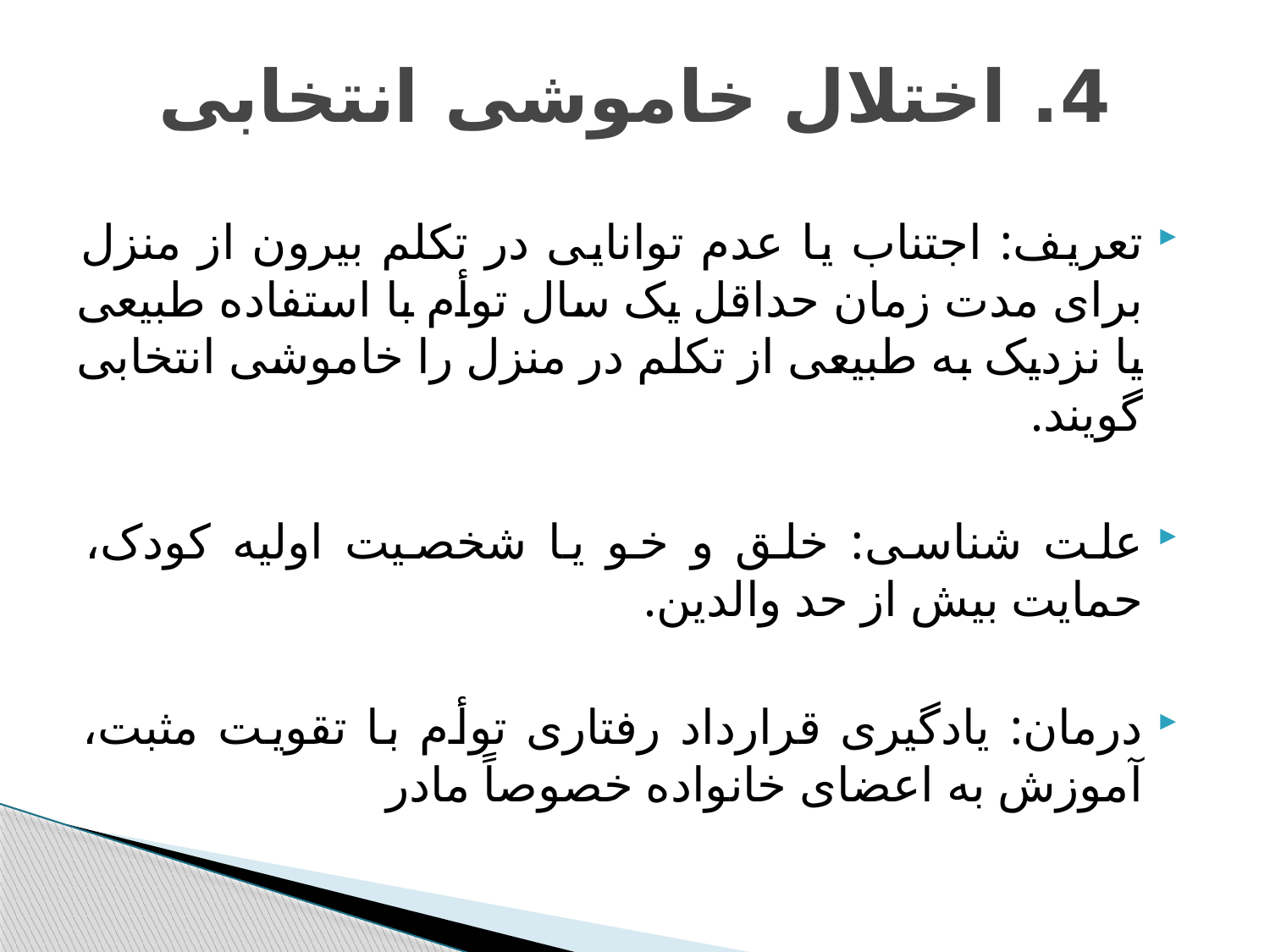

# 4. اختلال خاموشی انتخابی
تعریف: اجتناب یا عدم توانایی در تکلم بیرون از منزل برای مدت زمان حداقل یک سال توأم با استفاده طبیعی یا نزدیک به طبیعی از تکلم در منزل را خاموشی انتخابی گویند.

علت شناسی: خلق و خو یا شخصیت اولیه کودک، حمایت بیش از حد والدین.

درمان: یادگیری قرارداد رفتاری توأم با تقویت مثبت، آموزش به اعضای خانواده خصوصاً مادر